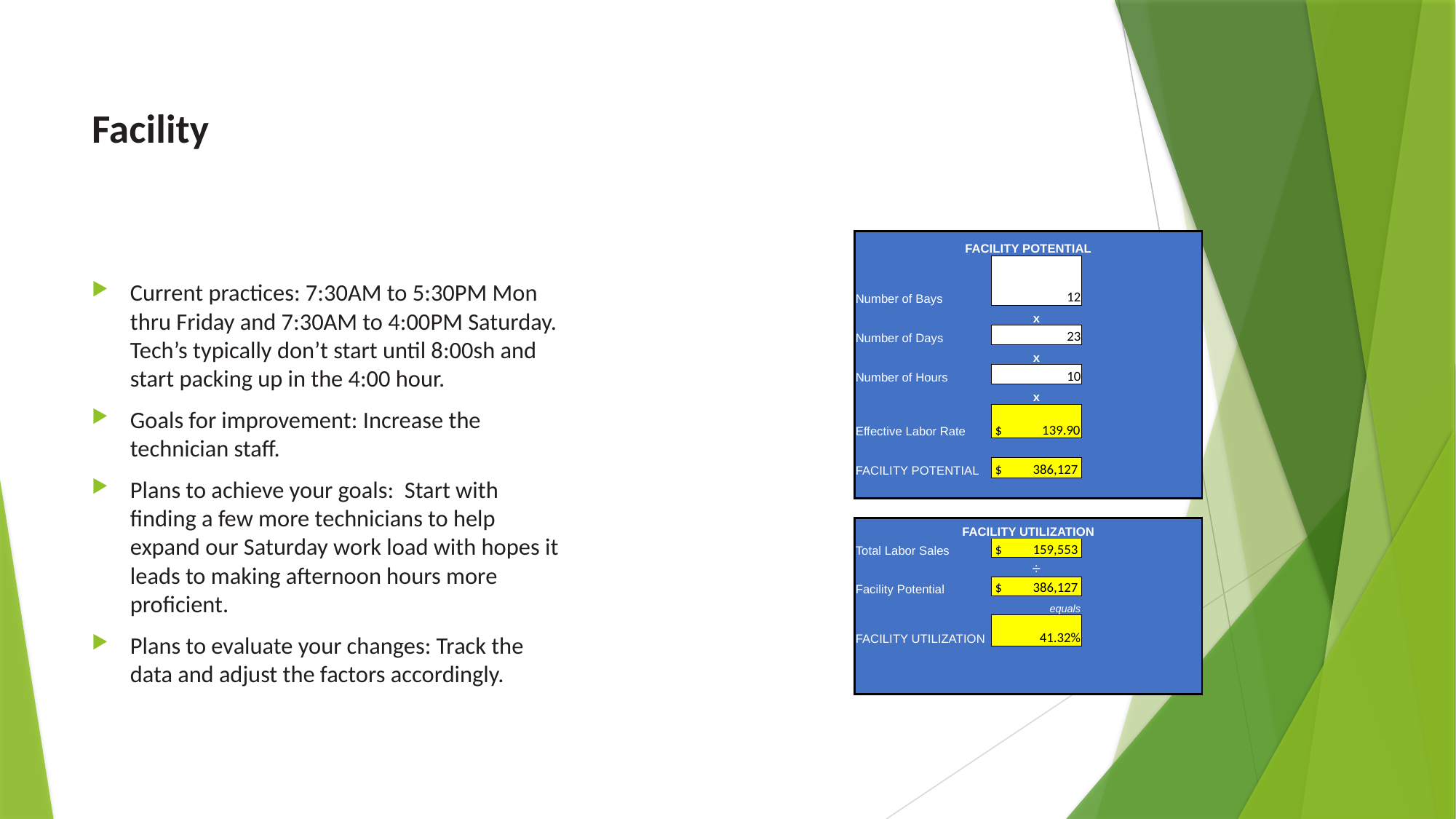

# Facility

Current practices: 7:30AM to 5:30PM Mon thru Friday and 7:30AM to 4:00PM Saturday.  Tech’s typically don’t start until 8:00sh and start packing up in the 4:00 hour.
Goals for improvement: Increase the technician staff.
Plans to achieve your goals:  Start with finding a few more technicians to help expand our Saturday work load with hopes it leads to making afternoon hours more proficient.
Plans to evaluate your changes: Track the data and adjust the factors accordingly.

| FACILITY POTENTIAL |  |  |  |
| --- | --- | --- | --- |
| Number of Bays | 12 |  |  |
|  | x |  |  |
| Number of Days | 23 |  |  |
|  | x |  |  |
| Number of Hours | 10 |  |  |
|  | x |  |  |
| Effective Labor Rate | $ 139.90 |  |  |
|  |  |  |  |
| FACILITY POTENTIAL | $ 386,127 |  |  |
|  |  |  |  |
|  |  |  |  |
| FACILITY UTILIZATION |  |  |  |
| Total Labor Sales | $ 159,553 |  |  |
|  | ÷ |  |  |
| Facility Potential | $ 386,127 |  |  |
|  | equals |  |  |
| FACILITY UTILIZATION | 41.32% |  |  |
|  |  |  |  |
|  |  |  |  |